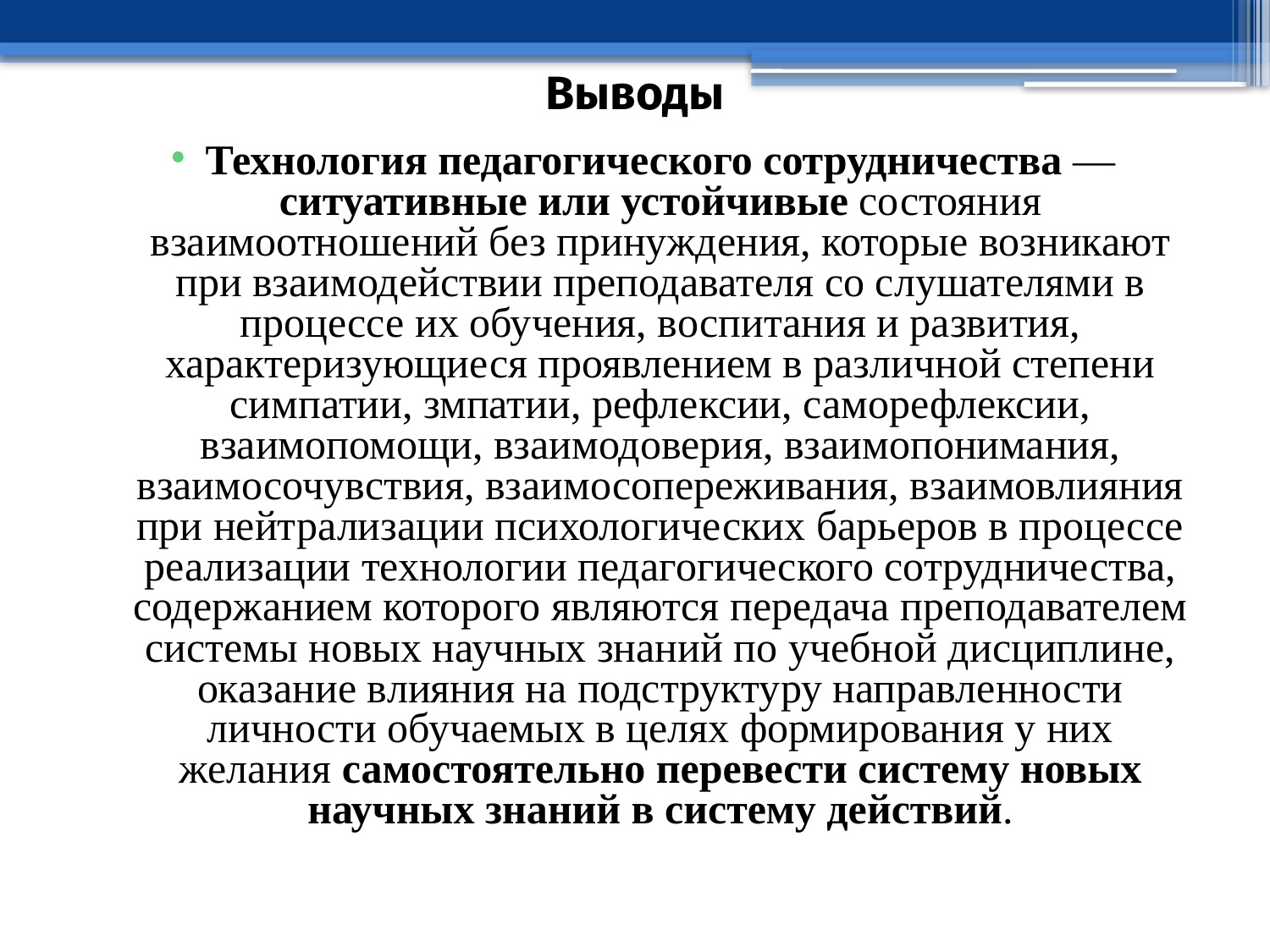

# Выводы
Технология педагогического сотрудничества — ситуативные или устойчивые состояния взаимоотношений без принуждения, которые возникают при взаимодействии преподавателя со слушателями в процессе их обучения, воспитания и развития, характеризующиеся проявлением в различной степени симпатии, змпатии, рефлексии, саморефлексии, взаимопомощи, взаимодоверия, взаимопонимания, взаимосочувствия, взаимосопереживания, взаимовлияния при нейтрализации психологических барьеров в процессе реализации технологии педагогического сотрудничества, содержанием которого являются передача преподавателем системы новых научных знаний по учебной дисциплине, оказание влияния на подструктуру направленности личности обучаемых в целях формирования у них желания самостоятельно перевести систему новых научных знаний в систему действий.